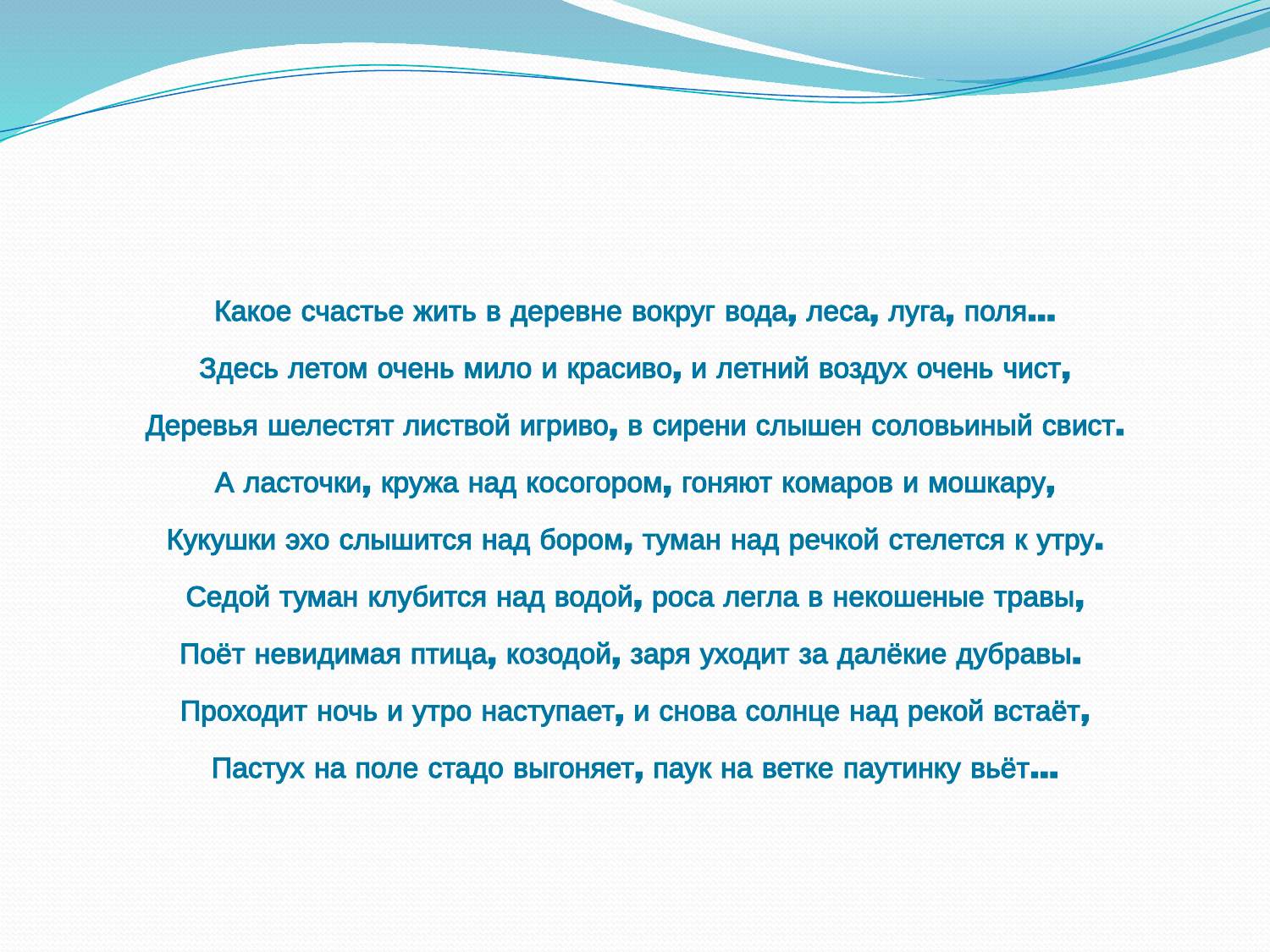

#
Какое счастье жить в деревне вокруг вода, леса, луга, поля…
Здесь летом очень мило и красиво, и летний воздух очень чист,
Деревья шелестят листвой игриво, в сирени слышен соловьиный свист.
А ласточки, кружа над косогором, гоняют комаров и мошкару,
Кукушки эхо слышится над бором, туман над речкой стелется к утру.
Седой туман клубится над водой, роса легла в некошеные травы,
Поёт невидимая птица, козодой, заря уходит за далёкие дубравы.
Проходит ночь и утро наступает, и снова солнце над рекой встаёт,
Пастух на поле стадо выгоняет, паук на ветке паутинку вьёт…